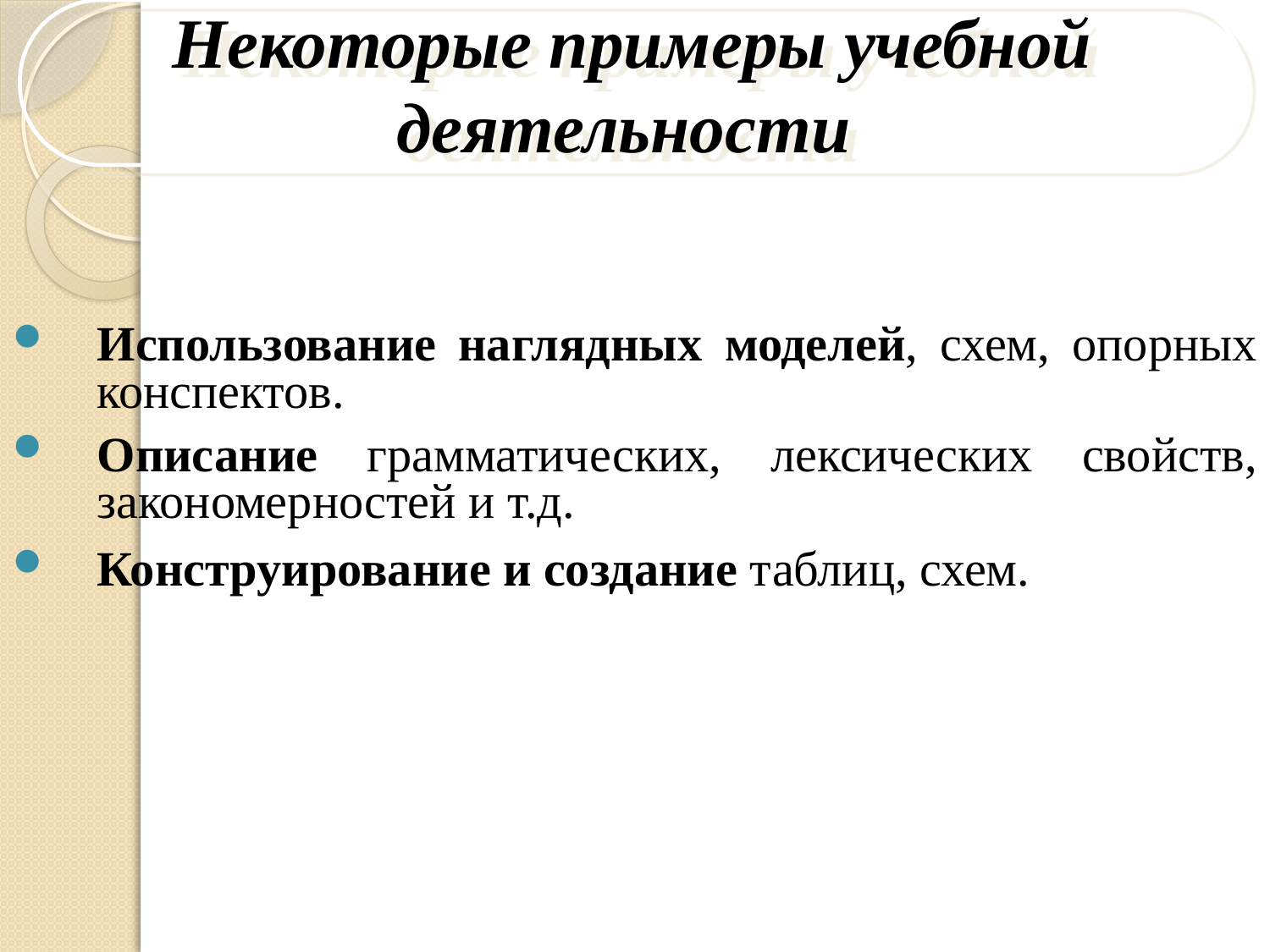

Некоторые примеры учебной
деятельности

Использование наглядных моделей, схем, опорных конспектов.
Описание грамматических, лексических свойств, закономерностей и т.д.
Конструирование и создание таблиц, схем.